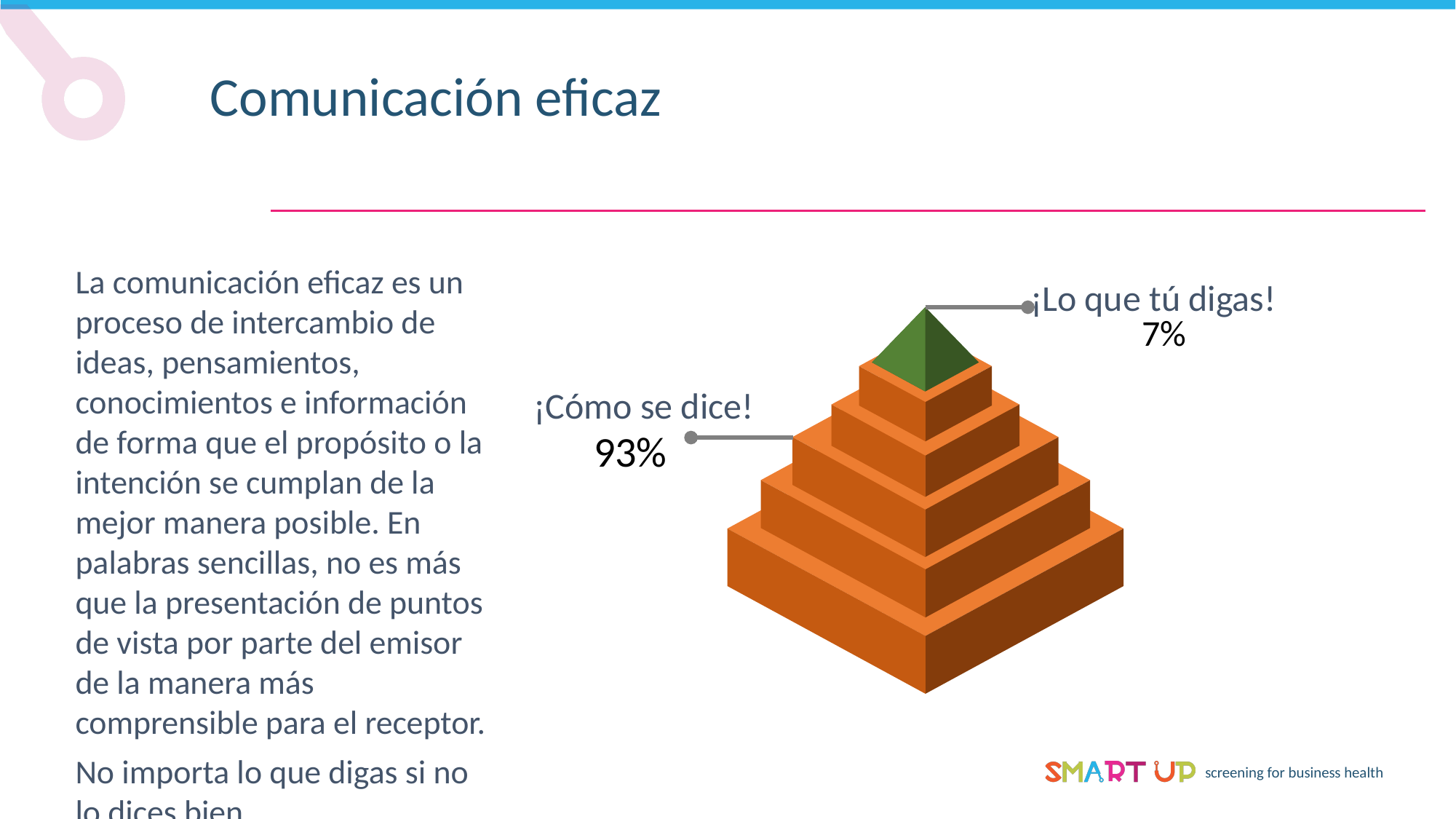

Comunicación eficaz
La comunicación eficaz es un proceso de intercambio de ideas, pensamientos, conocimientos e información de forma que el propósito o la intención se cumplan de la mejor manera posible. En palabras sencillas, no es más que la presentación de puntos de vista por parte del emisor de la manera más comprensible para el receptor.
No importa lo que digas si no lo dices bien.

¡Lo que tú digas!

7%

¡Cómo se dice!

93%